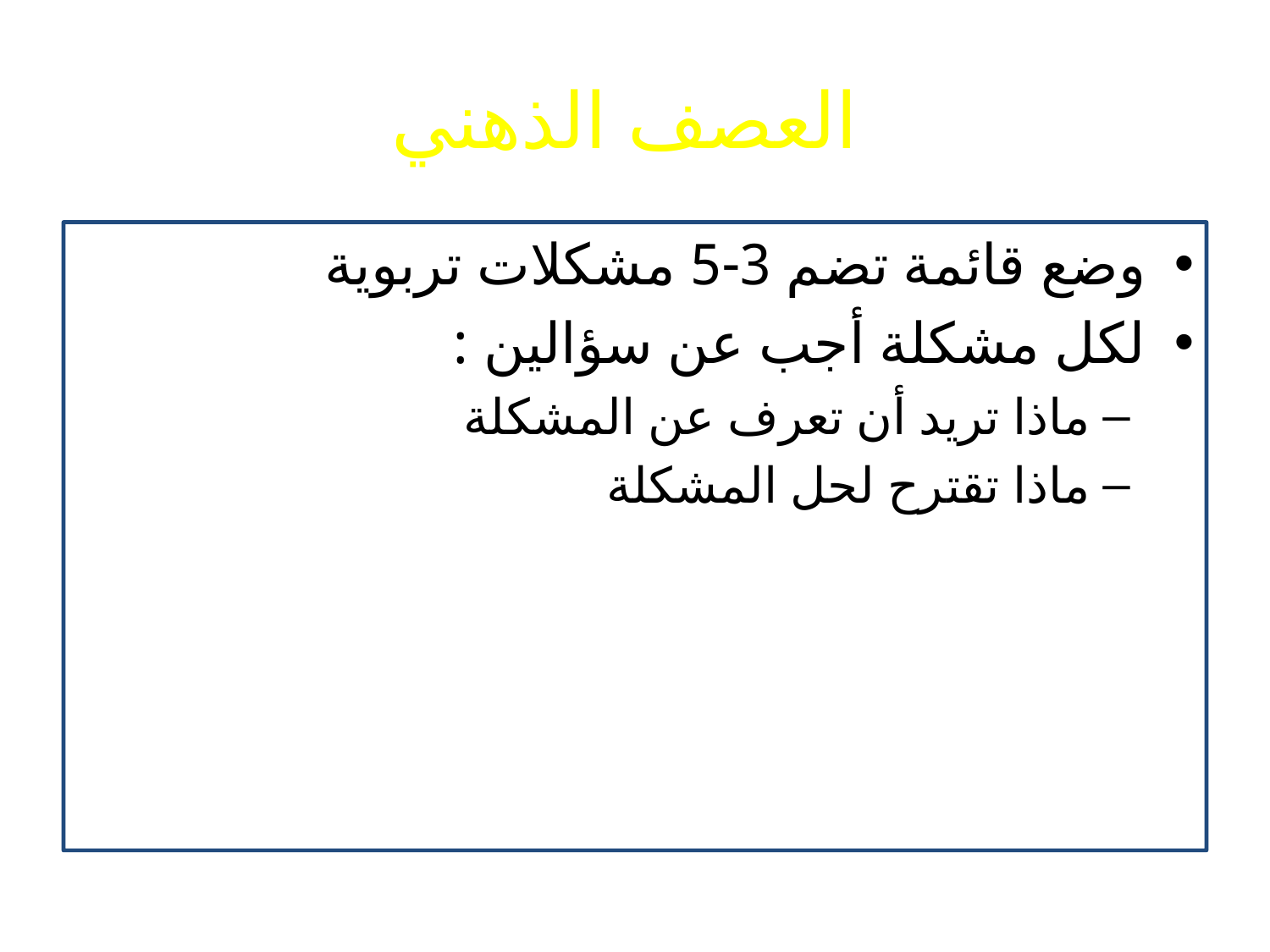

# العصف الذهني
وضع قائمة تضم 3-5 مشكلات تربوية
لكل مشكلة أجب عن سؤالين :
ماذا تريد أن تعرف عن المشكلة
ماذا تقترح لحل المشكلة